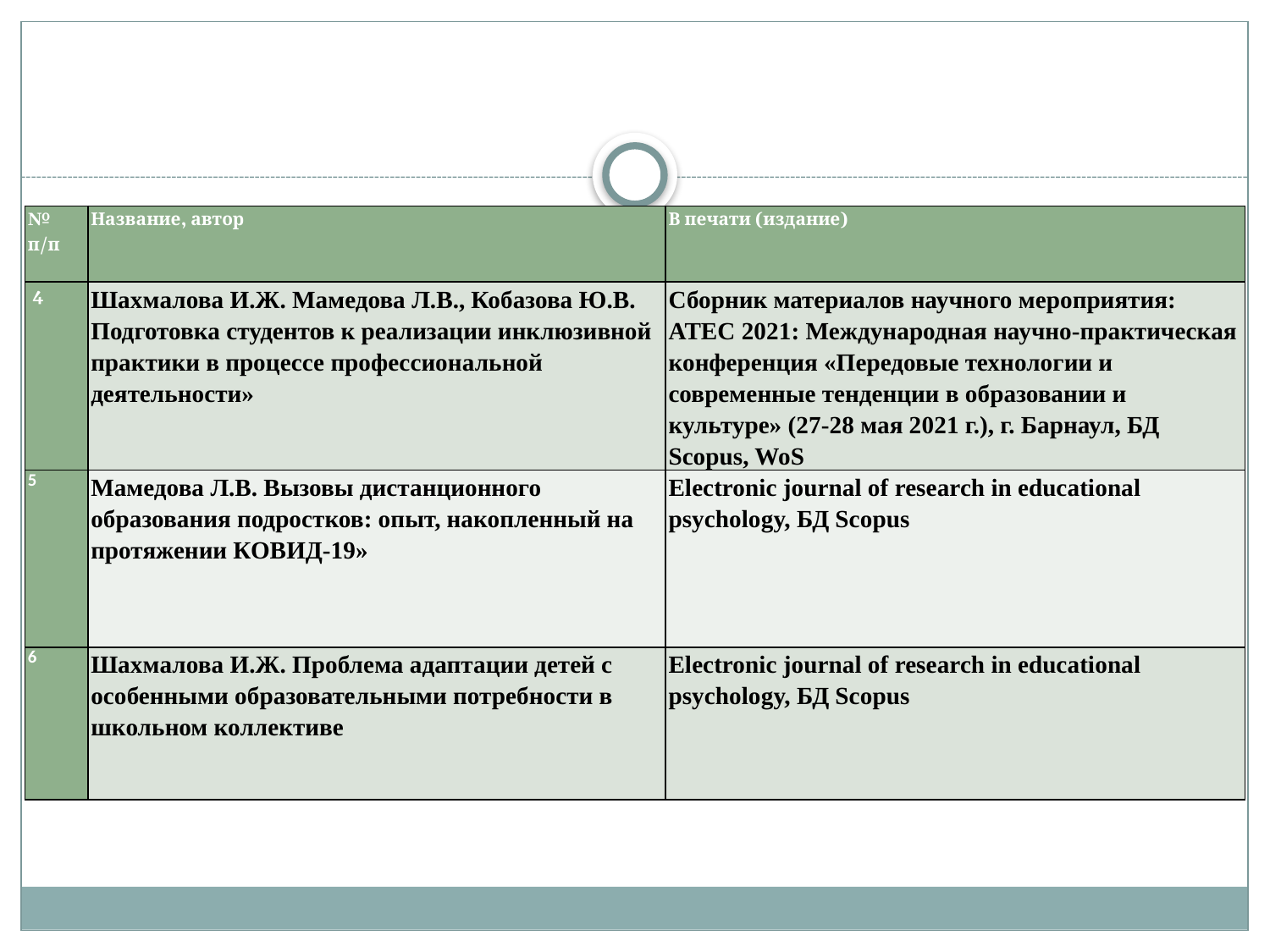

| № п/п | Название, автор | В печати (издание) |
| --- | --- | --- |
| 4 | Шахмалова И.Ж. Мамедова Л.В., Кобазова Ю.В. Подготовка студентов к реализации инклюзивной практики в процессе профессиональной деятельности» | Сборник материалов научного мероприятия: ATEC 2021: Международная научно-практическая конференция «Передовые технологии и современные тенденции в образовании и культуре» (27-28 мая 2021 г.), г. Барнаул, БД Scopus, WoS |
| 5 | Мамедова Л.В. Вызовы дистанционного образования подростков: опыт, накопленный на протяжении КОВИД-19» | Electronic journal of research in educational psychology, БД Scopus |
| 6 | Шахмалова И.Ж. Проблема адаптации детей с особенными образовательными потребности в школьном коллективе | Electronic journal of research in educational psychology, БД Scopus |